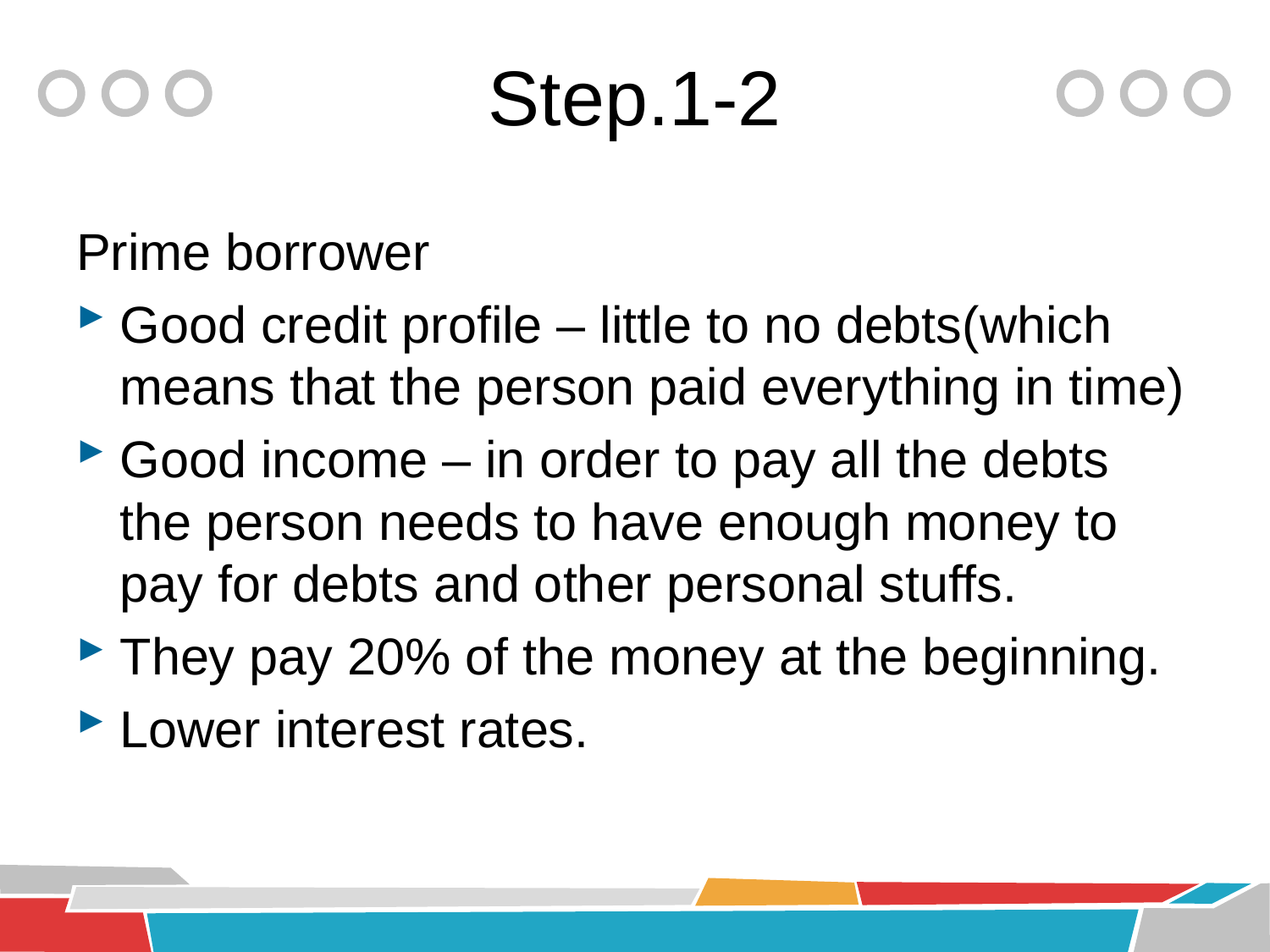

# Step.1-2
Prime borrower
Good credit profile – little to no debts(which means that the person paid everything in time)
Good income – in order to pay all the debts the person needs to have enough money to pay for debts and other personal stuffs.
They pay 20% of the money at the beginning.
Lower interest rates.